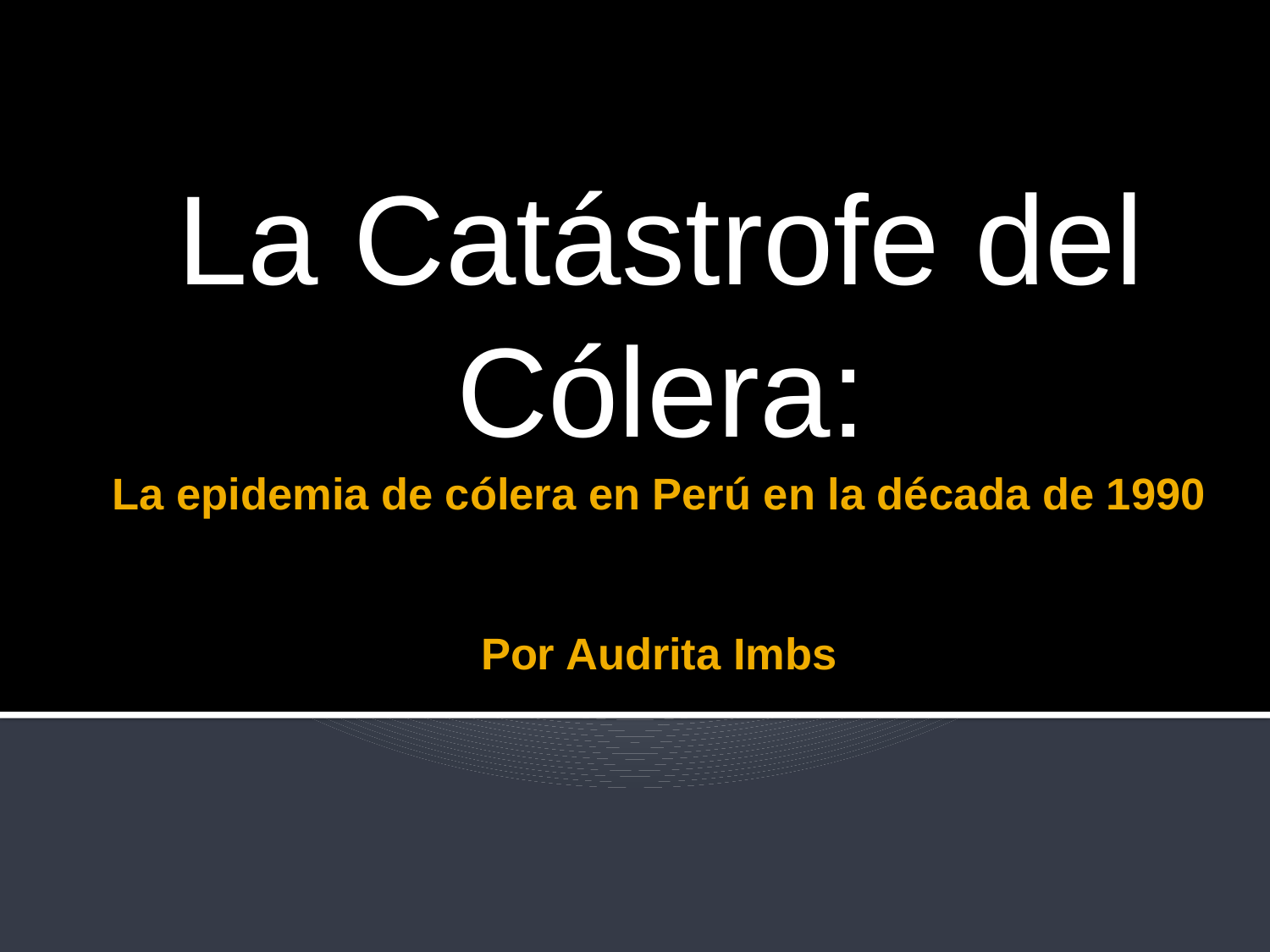

La Catástrofe del Cólera:
# La epidemia de cólera en Perú en la década de 1990 Por Audrita Imbs